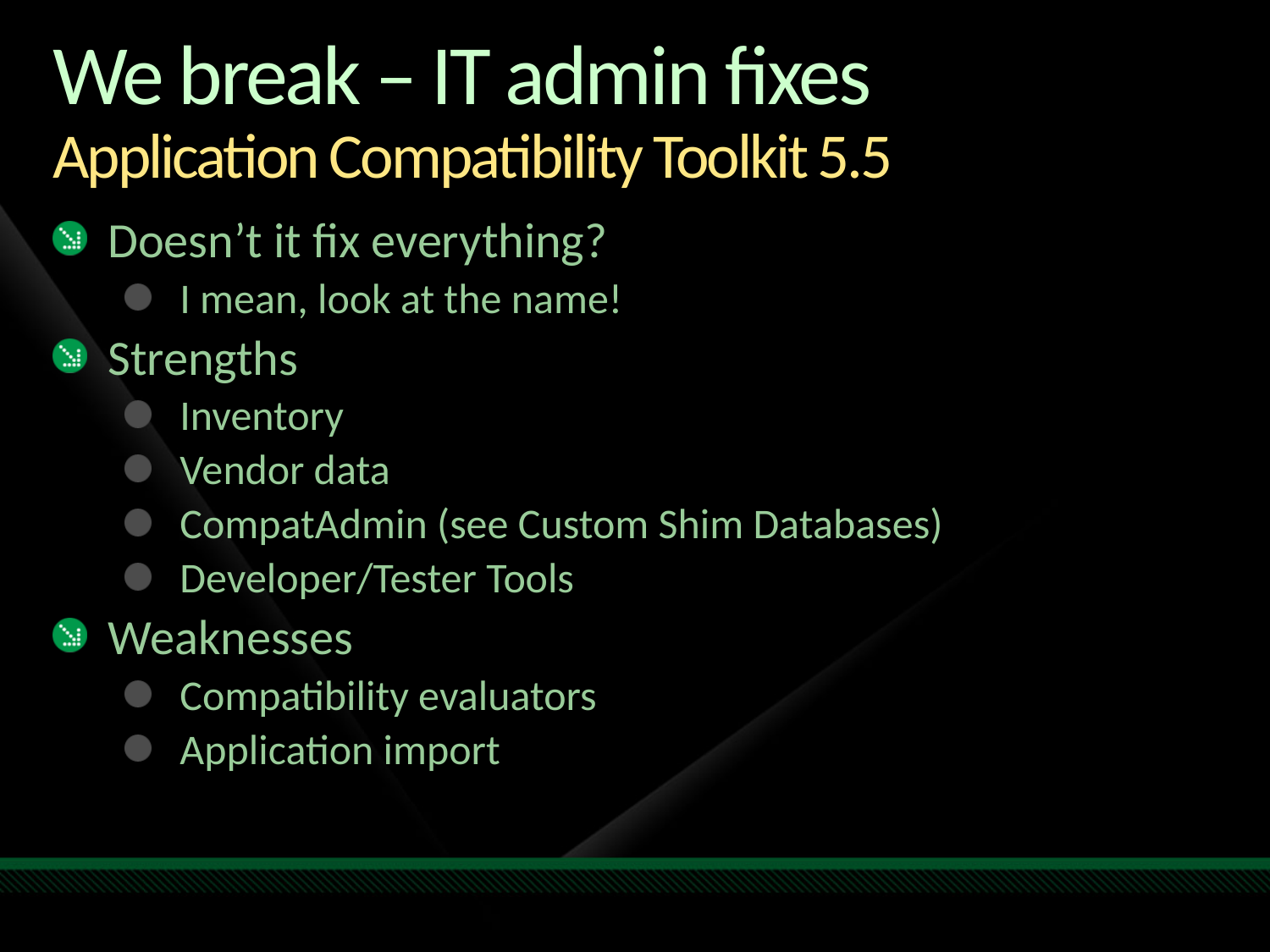

# We break – IT admin fixes Application Compatibility Toolkit 5.5
Doesn’t it fix everything?
I mean, look at the name!
Strengths
Inventory
Vendor data
CompatAdmin (see Custom Shim Databases)
Developer/Tester Tools
Weaknesses
Compatibility evaluators
Application import